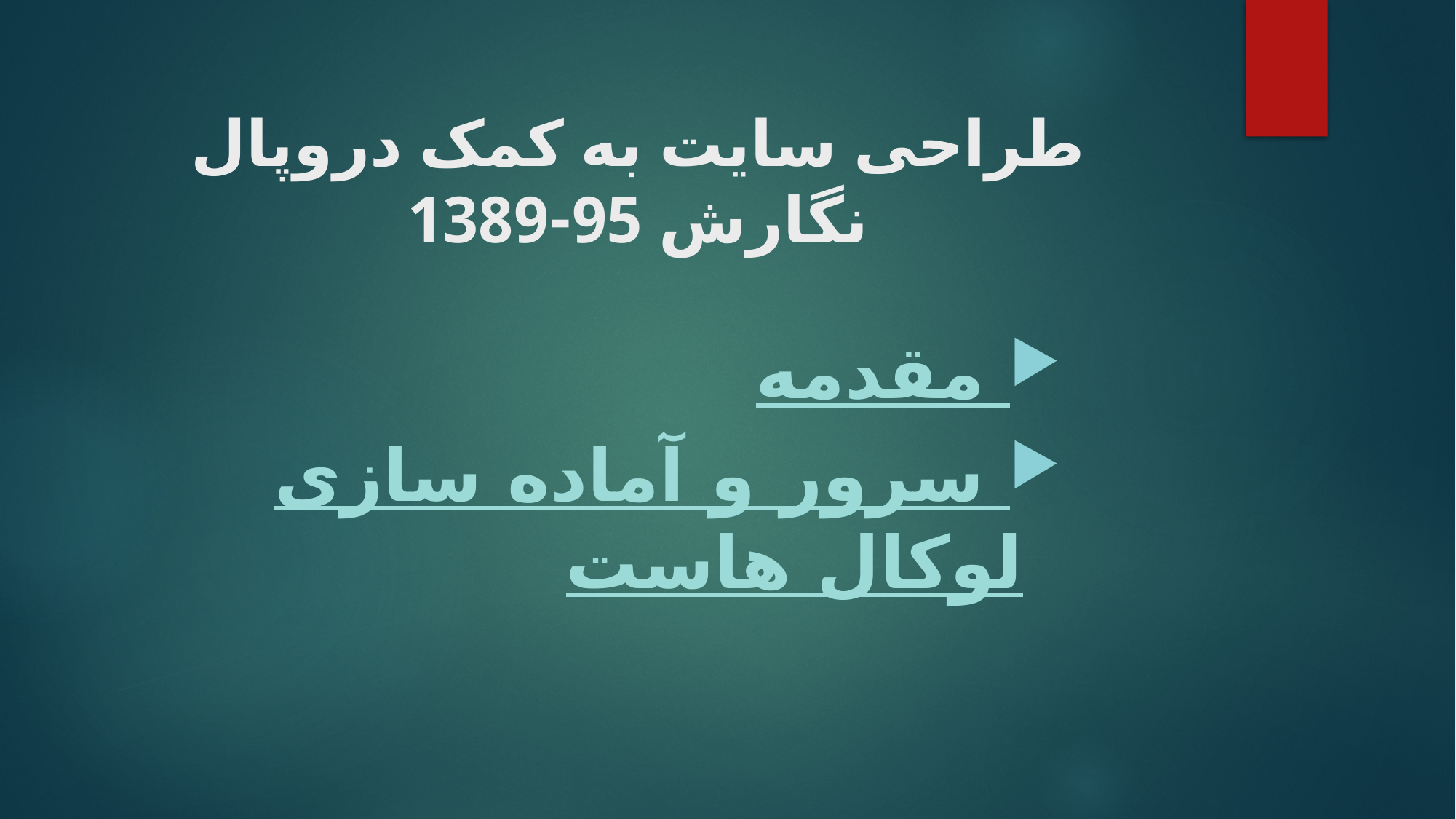

# طراحی سایت به کمک دروپال نگارش 95-1389
مقدمه
آماده سازی سرور و لوکال هاست